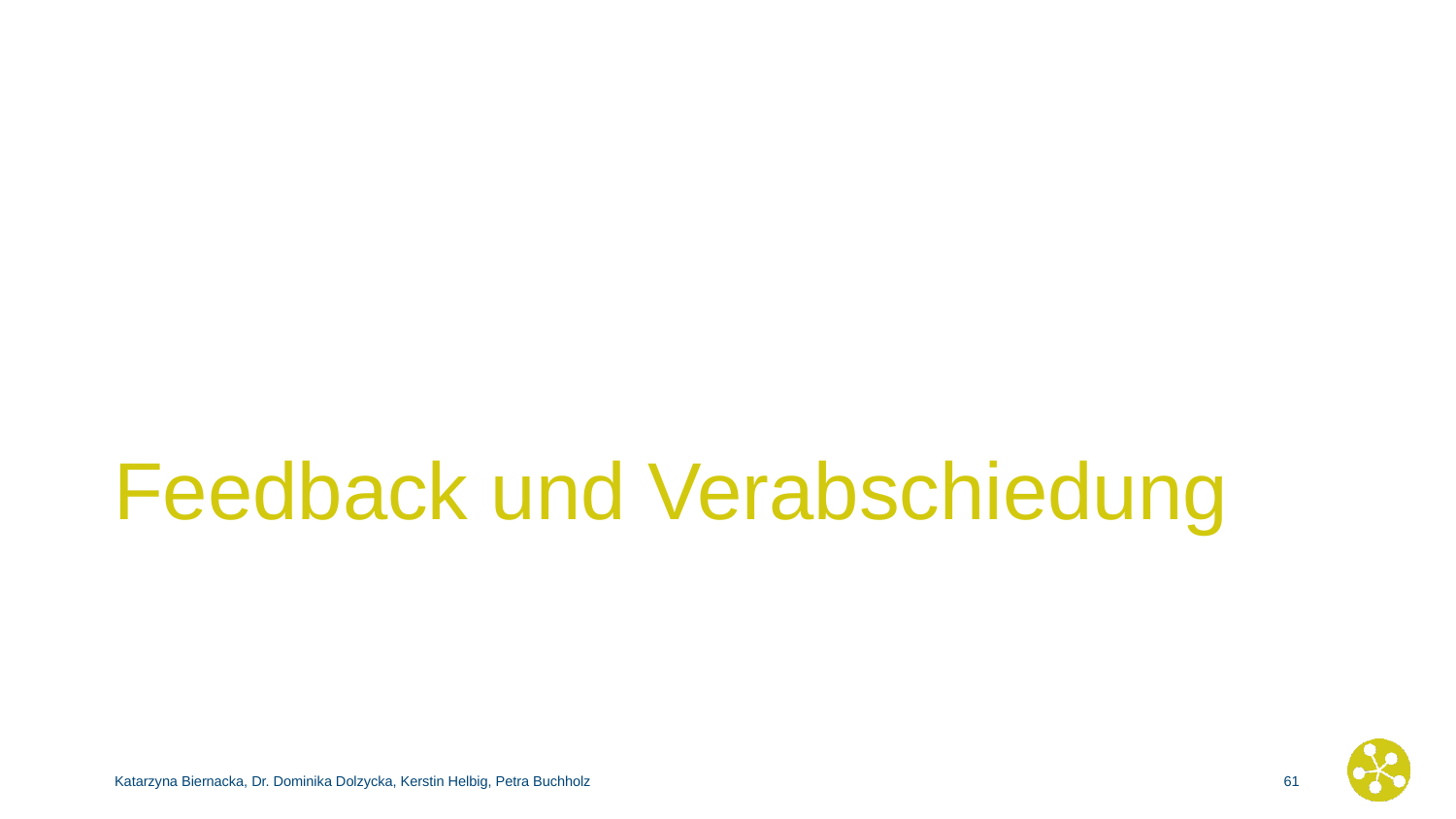

# Feedback und Verabschiedung

Katarzyna Biernacka, Dr. Dominika Dolzycka, Kerstin Helbig, Petra Buchholz
61